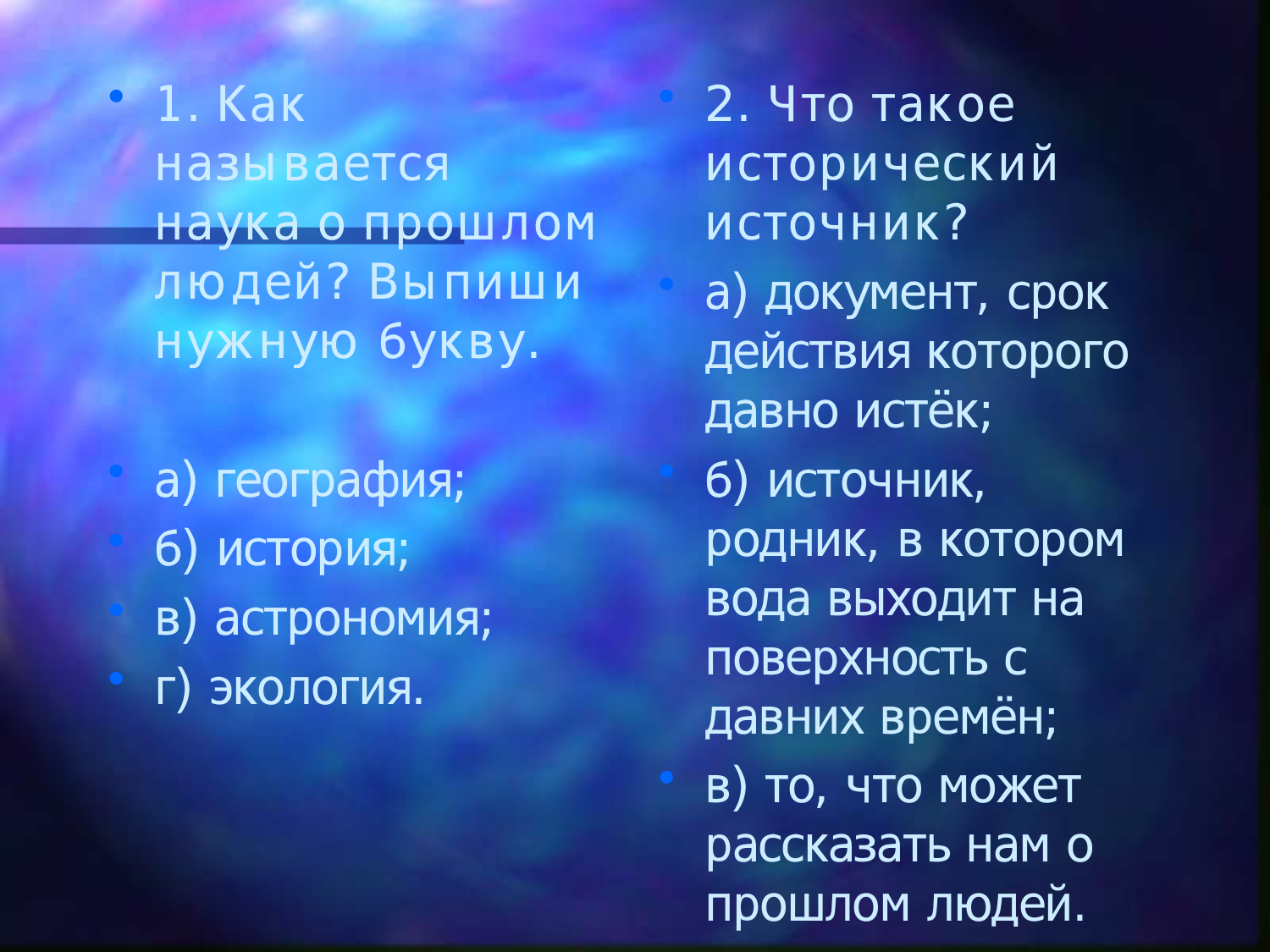

#
1. Как называется наука о прошлом людей? Выпиши нужную букву.

а) география;
б) история;
в) астрономия;
г) экология.

2. Что такое исторический источник?
а) документ, срок действия которого давно истёк;
б) источник, родник, в котором вода выходит на поверхность с давних времён;
в) то, что может рассказать нам о прошлом людей.